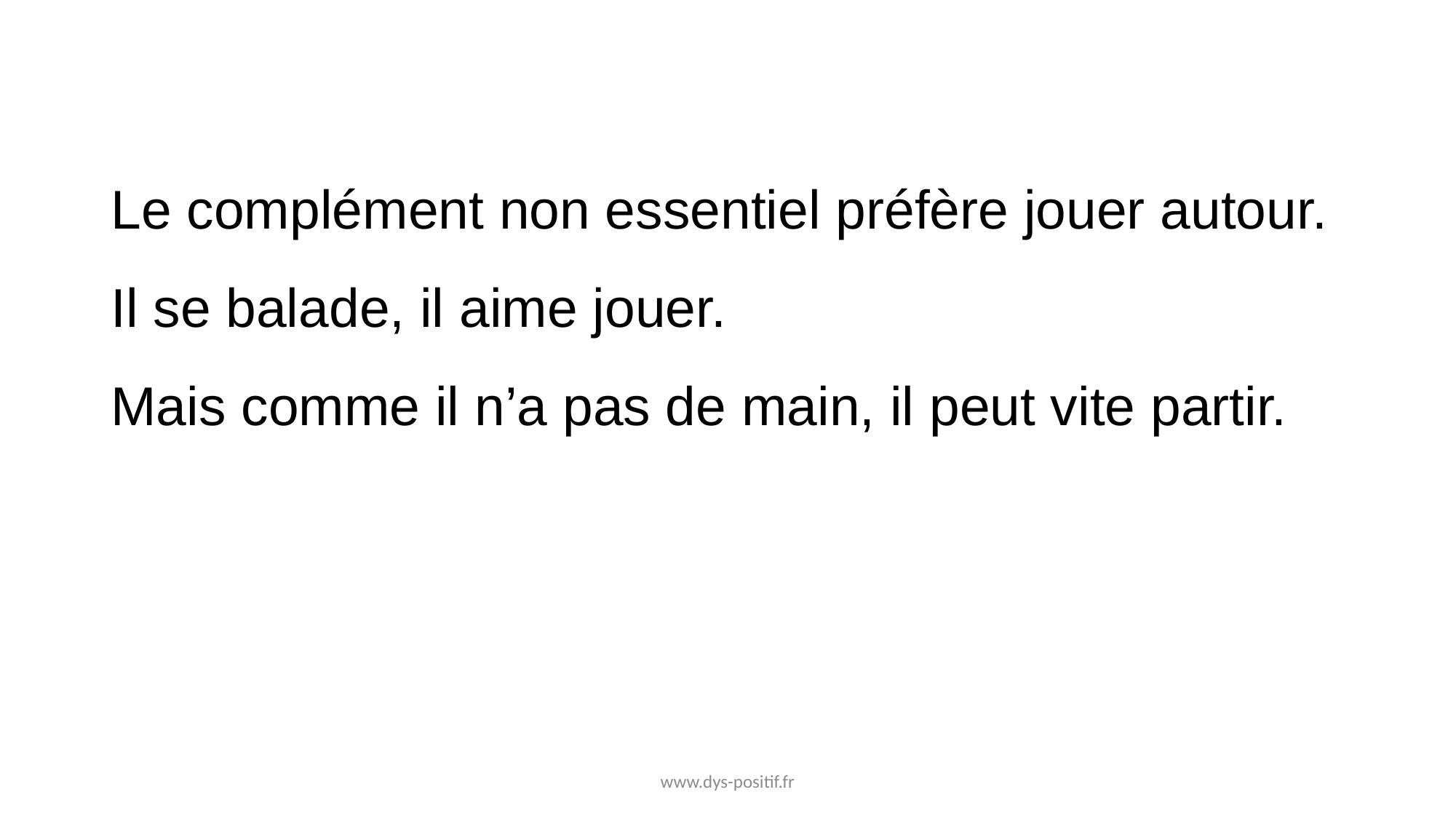

# Le complément non essentiel préfère jouer autour. Il se balade, il aime jouer. Mais comme il n’a pas de main, il peut vite partir.
www.dys-positif.fr